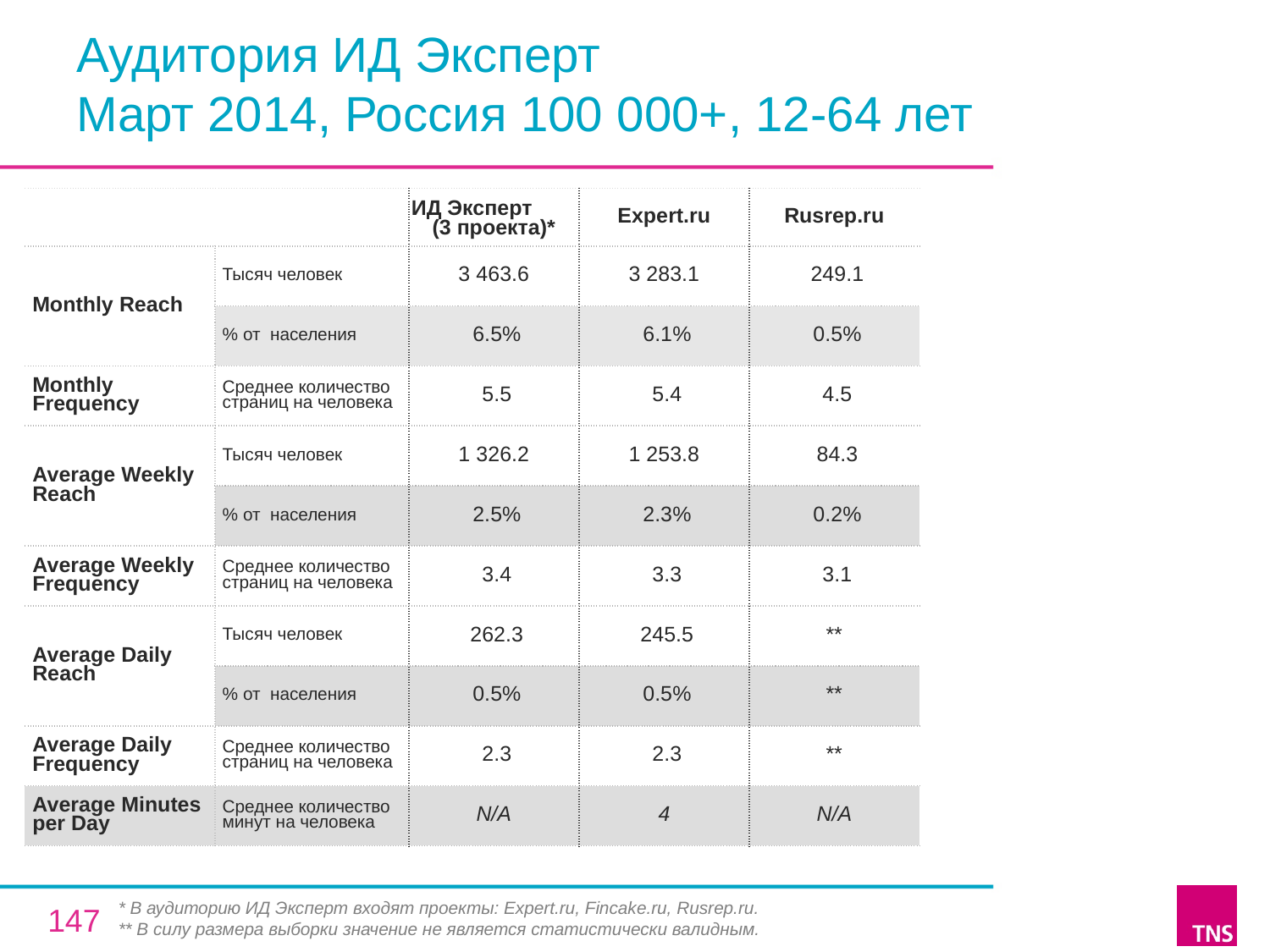

# Аудитория ИД Эксперт Март 2014, Россия 100 000+, 12-64 лет
|  |  | ИД Эксперт (3 проекта)\* | Expert.ru | Rusrep.ru |
| --- | --- | --- | --- | --- |
| Monthly Reach | Тысяч человек | 3 463.6 | 3 283.1 | 249.1 |
|  | % от населения | 6.5% | 6.1% | 0.5% |
| Monthly Frequency | Среднее количество страниц на человека | 5.5 | 5.4 | 4.5 |
| Average Weekly Reach | Тысяч человек | 1 326.2 | 1 253.8 | 84.3 |
|  | % от населения | 2.5% | 2.3% | 0.2% |
| Average Weekly Frequency | Среднее количество страниц на человека | 3.4 | 3.3 | 3.1 |
| Average Daily Reach | Тысяч человек | 262.3 | 245.5 | \*\* |
|  | % от населения | 0.5% | 0.5% | \*\* |
| Average Daily Frequency | Среднее количество страниц на человека | 2.3 | 2.3 | \*\* |
| Average Minutes per Day | Среднее количество минут на человека | N/A | 4 | N/A |
* В аудиторию ИД Эксперт входят проекты: Expert.ru, Fincake.ru, Rusrep.ru.
** В силу размера выборки значение не является статистически валидным.
147